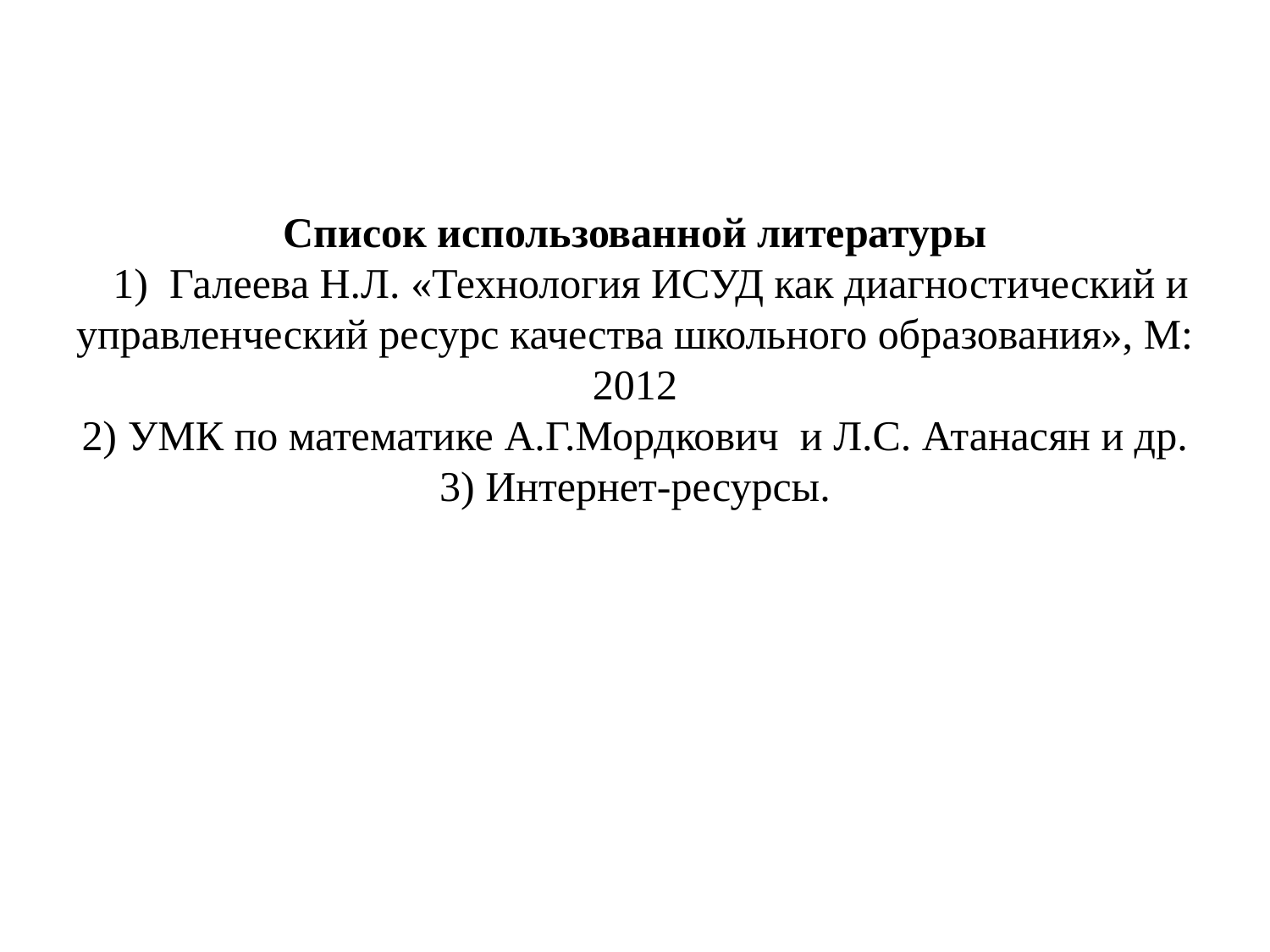

# Список использованной литературы   1)  Галеева Н.Л. «Технология ИСУД как диагностический и управленческий ресурс качества школьного образования», М: 2012 2) УМК по математике А.Г.Мордкович  и Л.С. Атанасян и др. 3) Интернет-ресурсы.